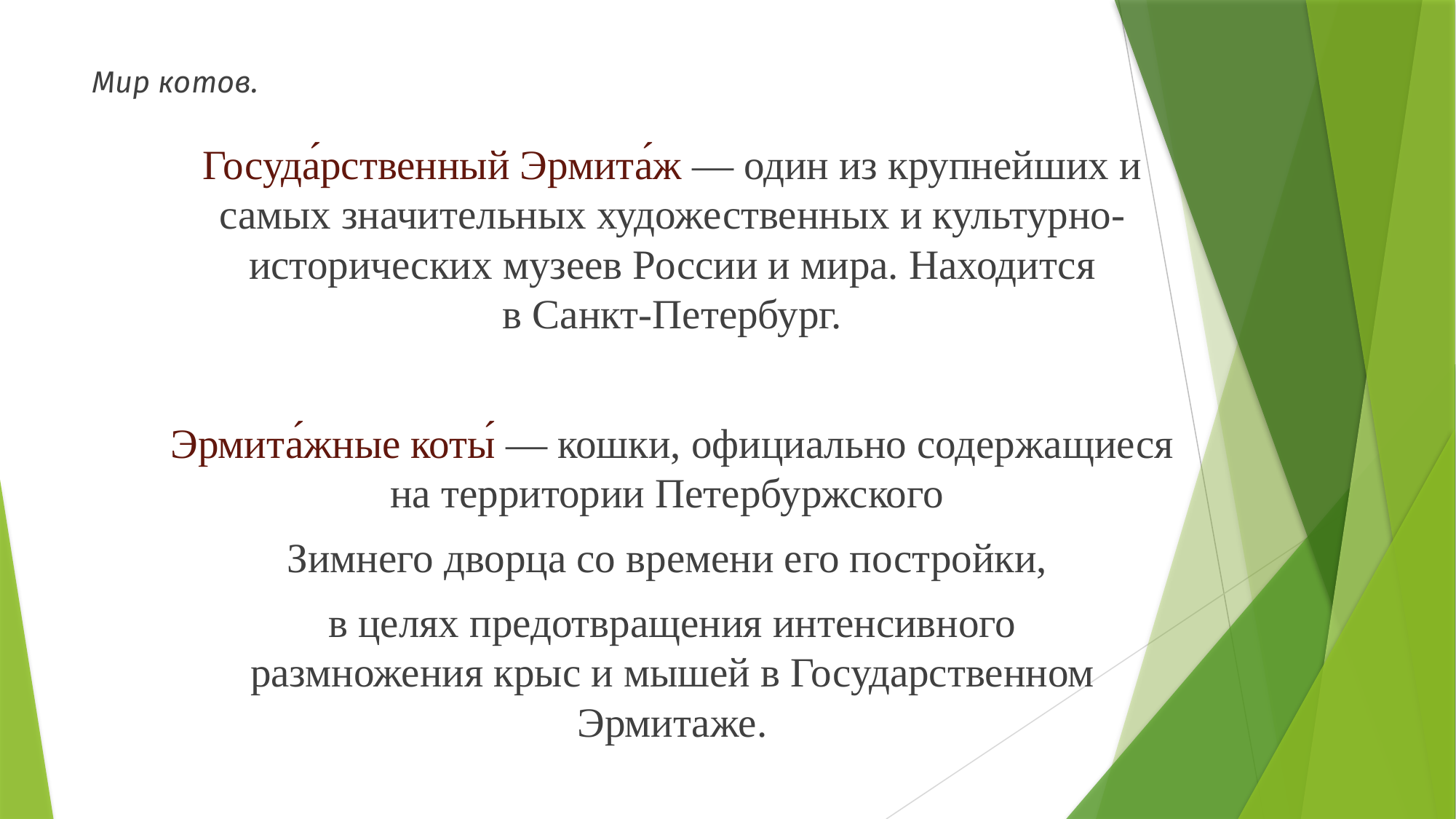

# Мир котов.
Госуда́рственный Эрмита́ж — один из крупнейших и самых значительных художественных и культурно-исторических музеев России и мира. Находится в Санкт-Петербург.

Эрмита́жные коты́ — кошки, официально содержащиеся на территории Петербуржского
Зимнего дворца со времени его постройки,
в целях предотвращения интенсивного размножения крыс и мышей в Государственном Эрмитаже.